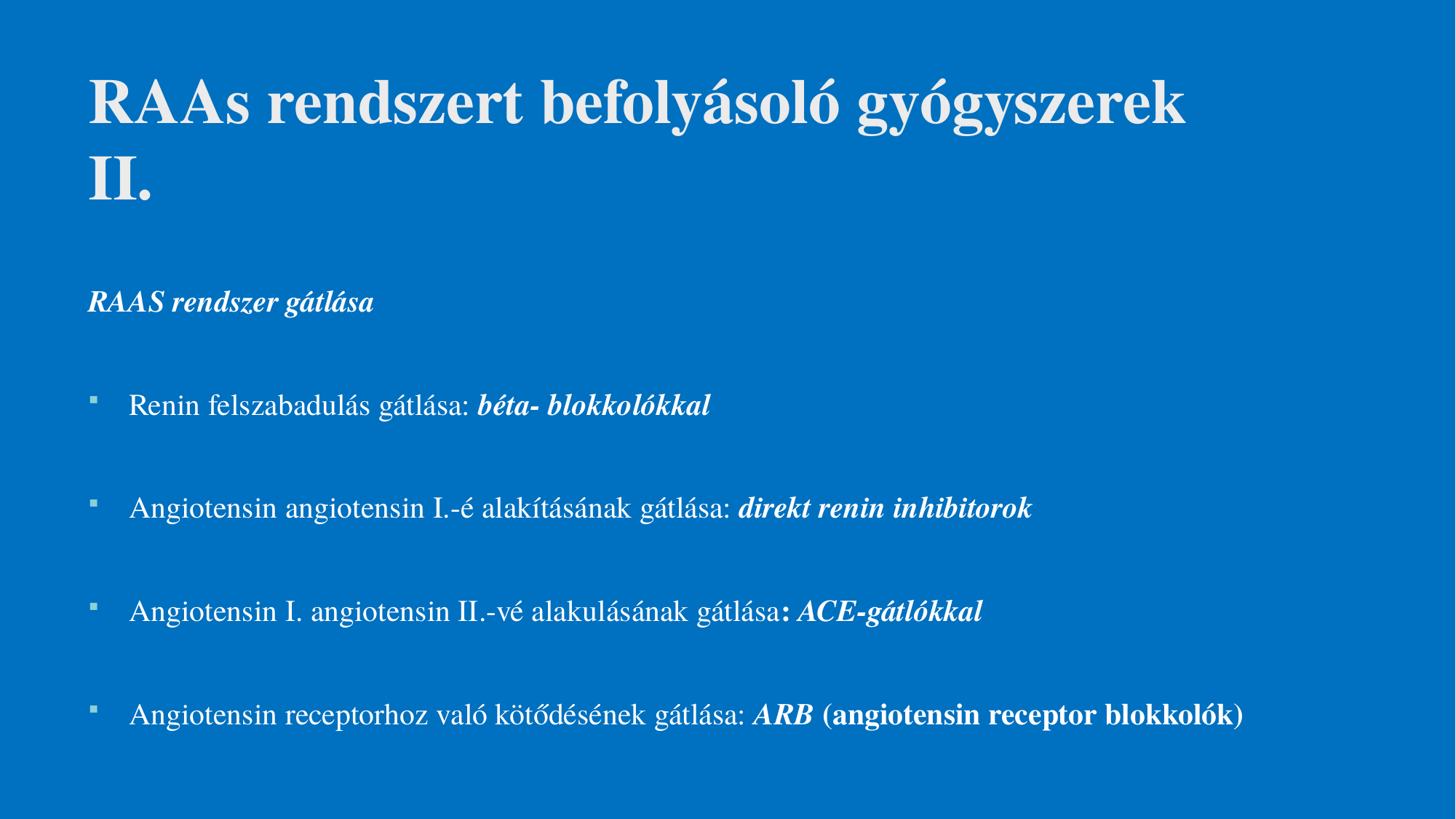

# RAAs rendszert befolyásoló gyógyszerek II.
RAAS rendszer gátlása

Renin felszabadulás gátlása: béta- blokkolókkal

Angiotensin angiotensin I.-é alakításának gátlása: direkt renin inhibitorok

Angiotensin I. angiotensin II.-vé alakulásának gátlása: ACE-gátlókkal

Angiotensin receptorhoz való kötődésének gátlása: ARB (angiotensin receptor blokkolók)